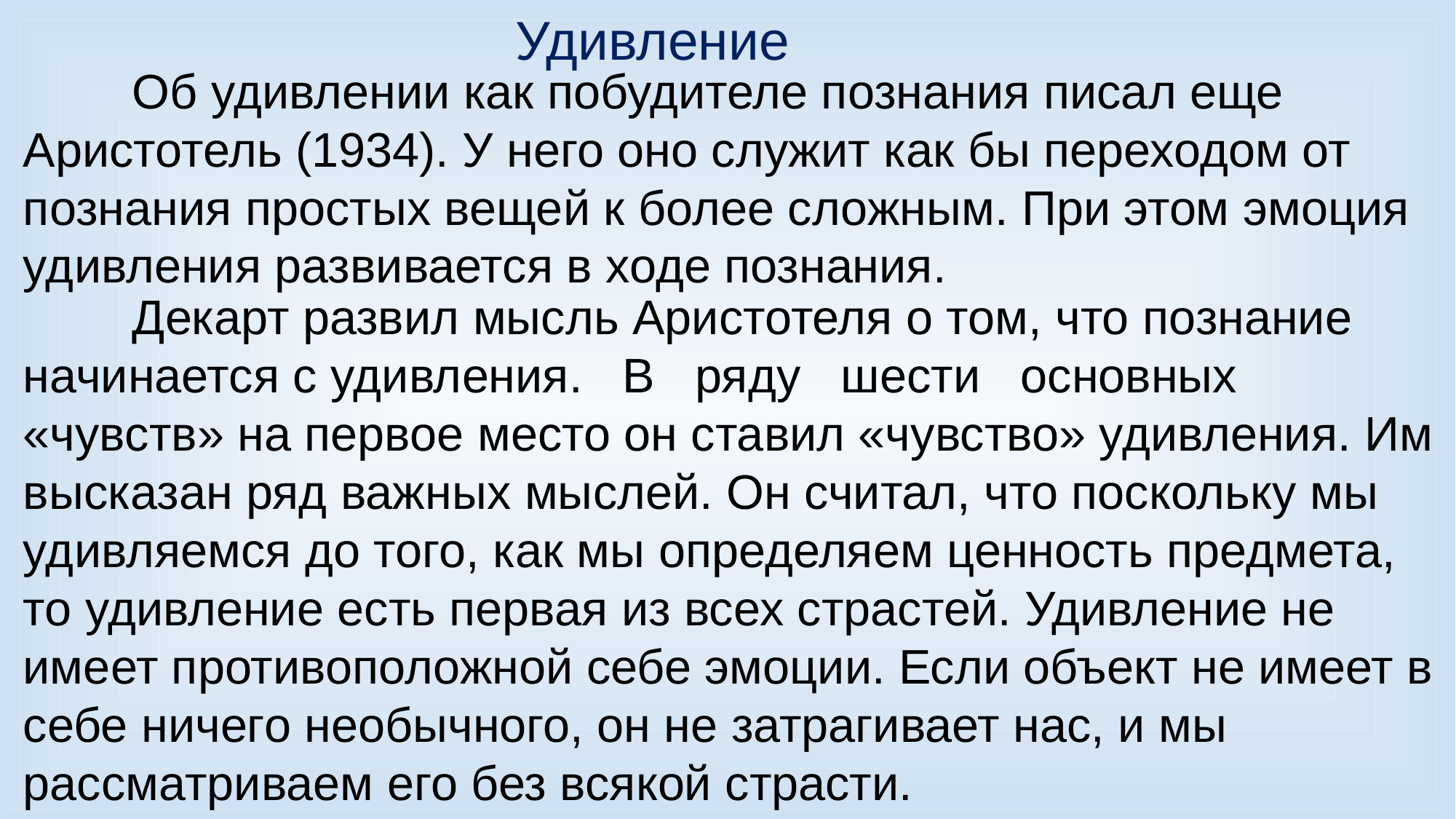

Удивление
	Об удивлении как побудителе познания писал еще Аристотель (1934). У него оно служит как бы переходом от познания простых вещей к более сложным. При этом эмоция удивления развивается в ходе познания.
 	Декарт развил мысль Аристотеля о том, что познание начинается с удивления.   В   ряду   шести   основных «чувств» на первое место он ставил «чувство» удивления. Им высказан ряд важных мыслей. Он считал, что поскольку мы удивляемся до того, как мы определяем ценность предмета, то удивление есть первая из всех страстей. Удивление не имеет противоположной себе эмоции. Если объект не имеет в себе ничего необычного, он не затрагивает нас, и мы рассматриваем его без всякой страсти.